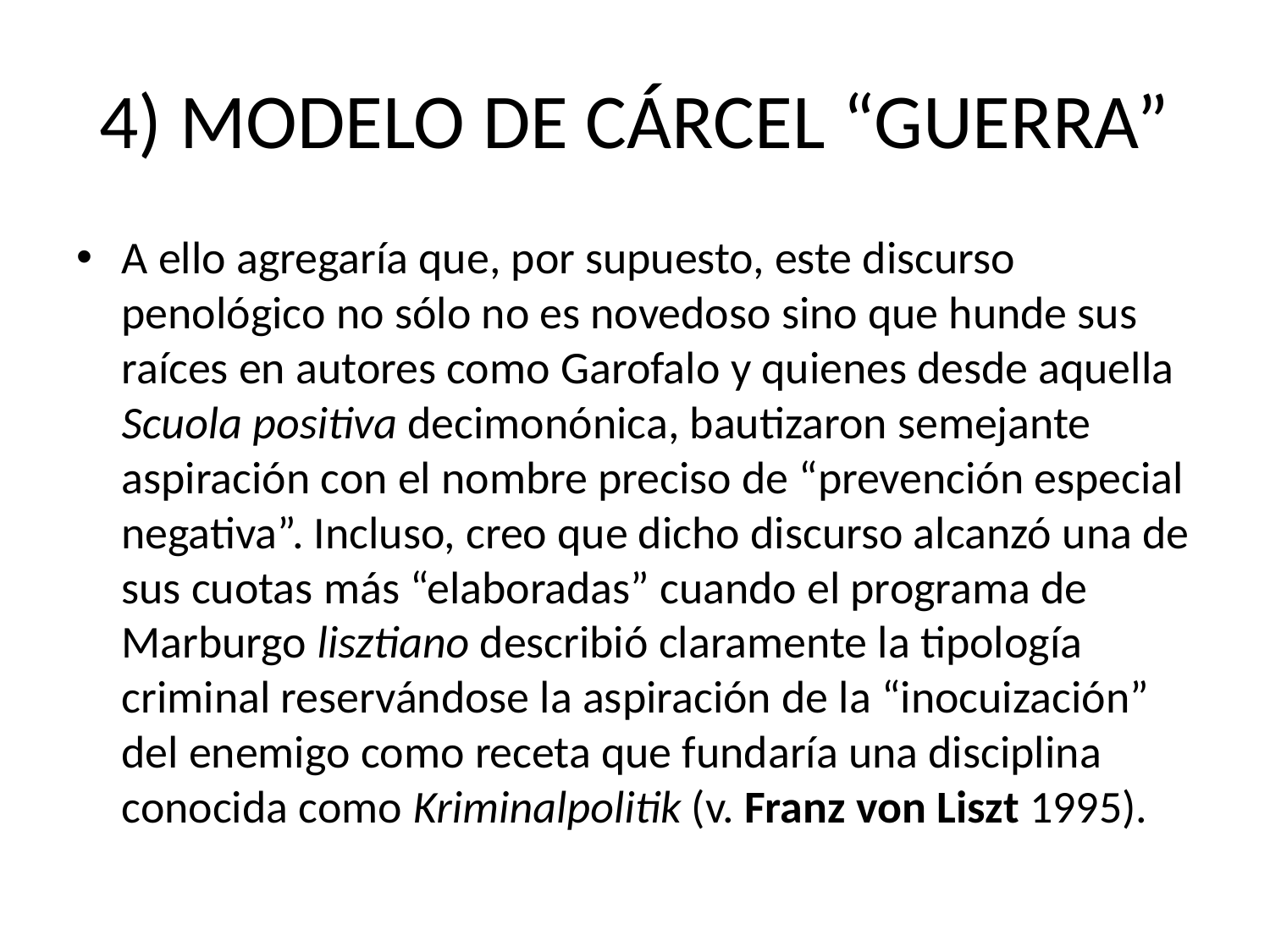

# 4) MODELO DE CÁRCEL “GUERRA”
A ello agregaría que, por supuesto, este discurso penológico no sólo no es novedoso sino que hunde sus raíces en autores como Garofalo y quienes desde aquella Scuola positiva decimonónica, bautizaron semejante aspiración con el nombre preciso de “prevención especial negativa”. Incluso, creo que dicho discurso alcanzó una de sus cuotas más “elaboradas” cuando el programa de Marburgo lisztiano describió claramente la tipología criminal reservándose la aspiración de la “inocuización” del enemigo como receta que fundaría una disciplina conocida como Kriminalpolitik (v. Franz von Liszt 1995).